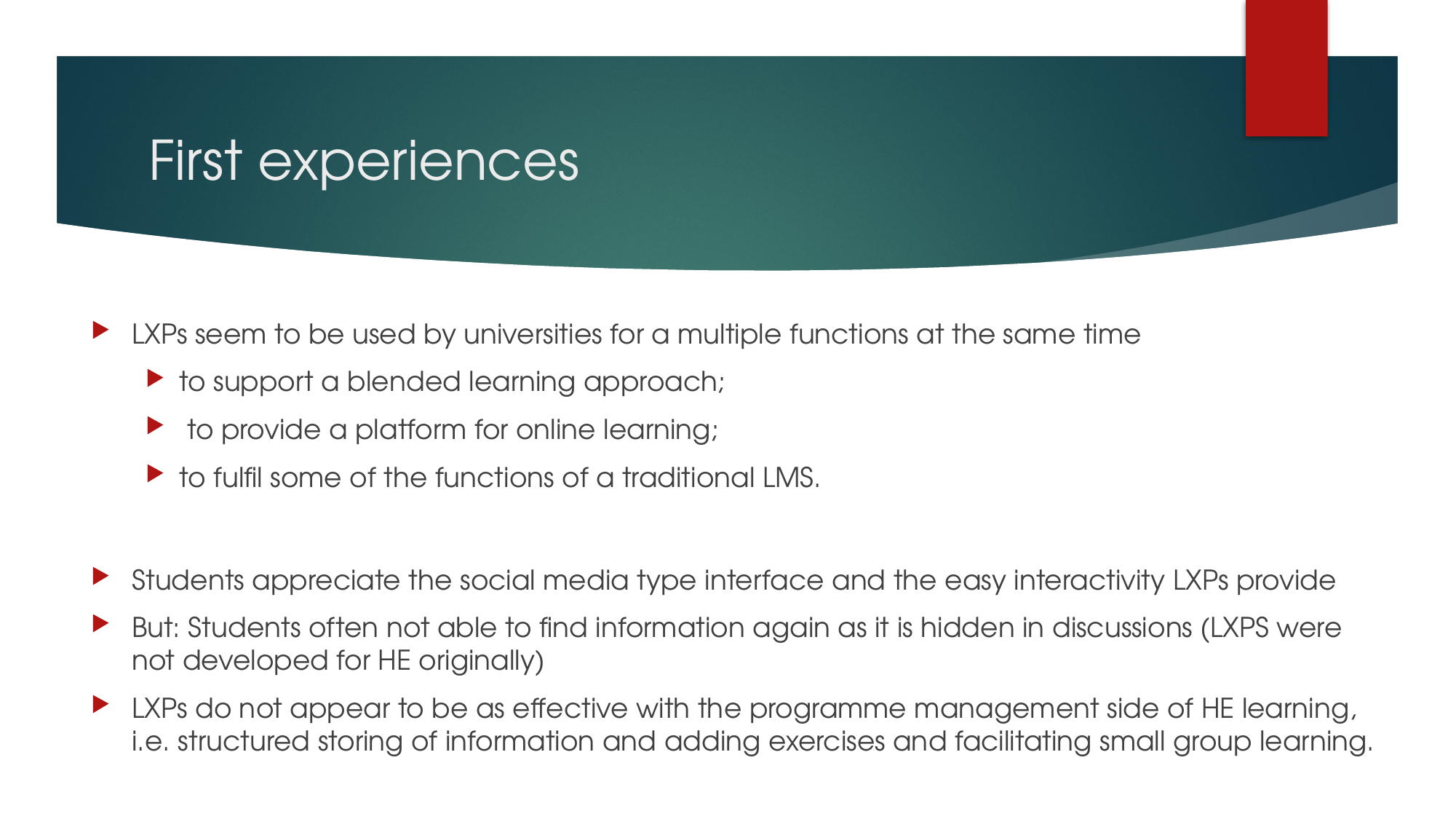

# First experiences
LXPs seem to be used by universities for a multiple functions at the same time
to support a blended learning approach;
 to provide a platform for online learning;
to fulfil some of the functions of a traditional LMS.

Students appreciate the social media type interface and the easy interactivity LXPs provide
But: Students often not able to find information again as it is hidden in discussions (LXPS were not developed for HE originally)
LXPs do not appear to be as effective with the programme management side of HE learning, i.e. structured storing of information and adding exercises and facilitating small group learning.